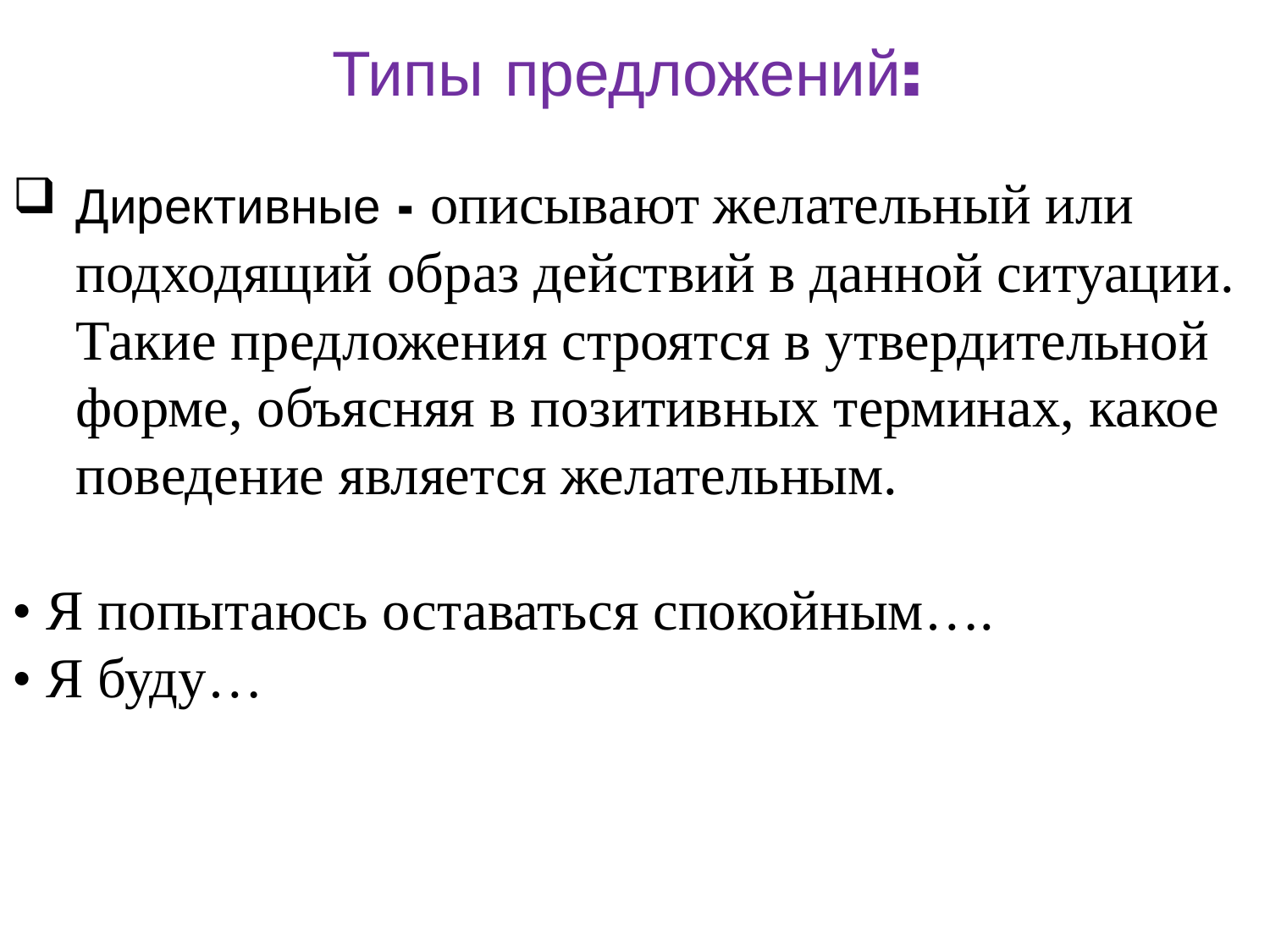

Типы предложений:

Директивные - описывают желательный или подходящий образ действий в данной ситуации. Такие предложения строятся в утвердительной форме, объясняя в позитивных терминах, какое поведение является желательным.

• Я попытаюсь оставаться спокойным….
• Я буду…